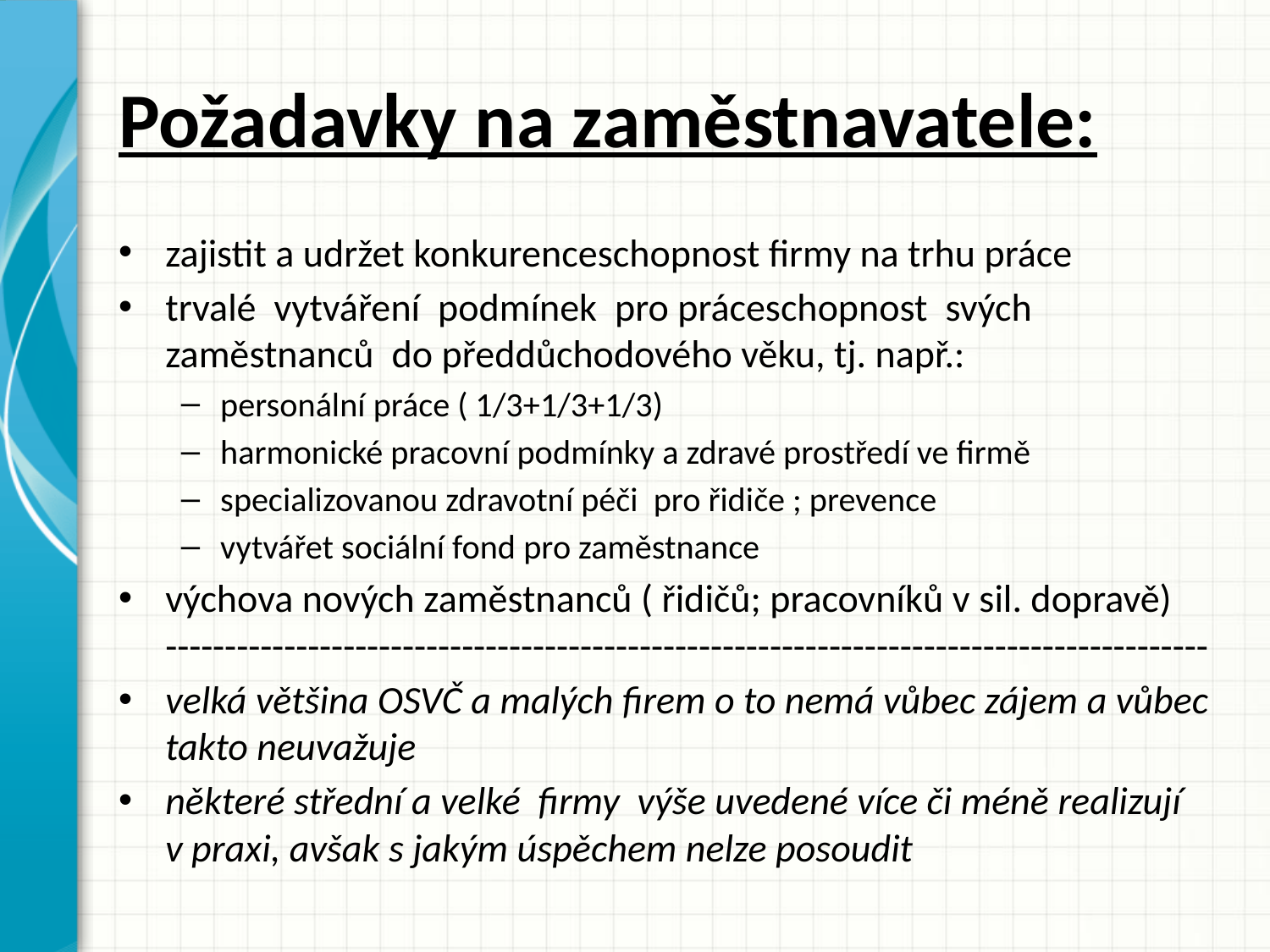

# Požadavky na zaměstnavatele:
zajistit a udržet konkurenceschopnost firmy na trhu práce
trvalé  vytváření  podmínek  pro práceschopnost  svých  zaměstnanců  do předdůchodového věku, tj. např.:
personální práce ( 1/3+1/3+1/3)
harmonické pracovní podmínky a zdravé prostředí ve firmě
specializovanou zdravotní péči  pro řidiče ; prevence
vytvářet sociální fond pro zaměstnance
výchova nových zaměstnanců ( řidičů; pracovníků v sil. dopravě)
----------------------------------------------------------------------------------------
velká většina OSVČ a malých firem o to nemá vůbec zájem a vůbec takto neuvažuje
některé střední a velké  firmy  výše uvedené více či méně realizují
v praxi, avšak s jakým úspěchem nelze posoudit